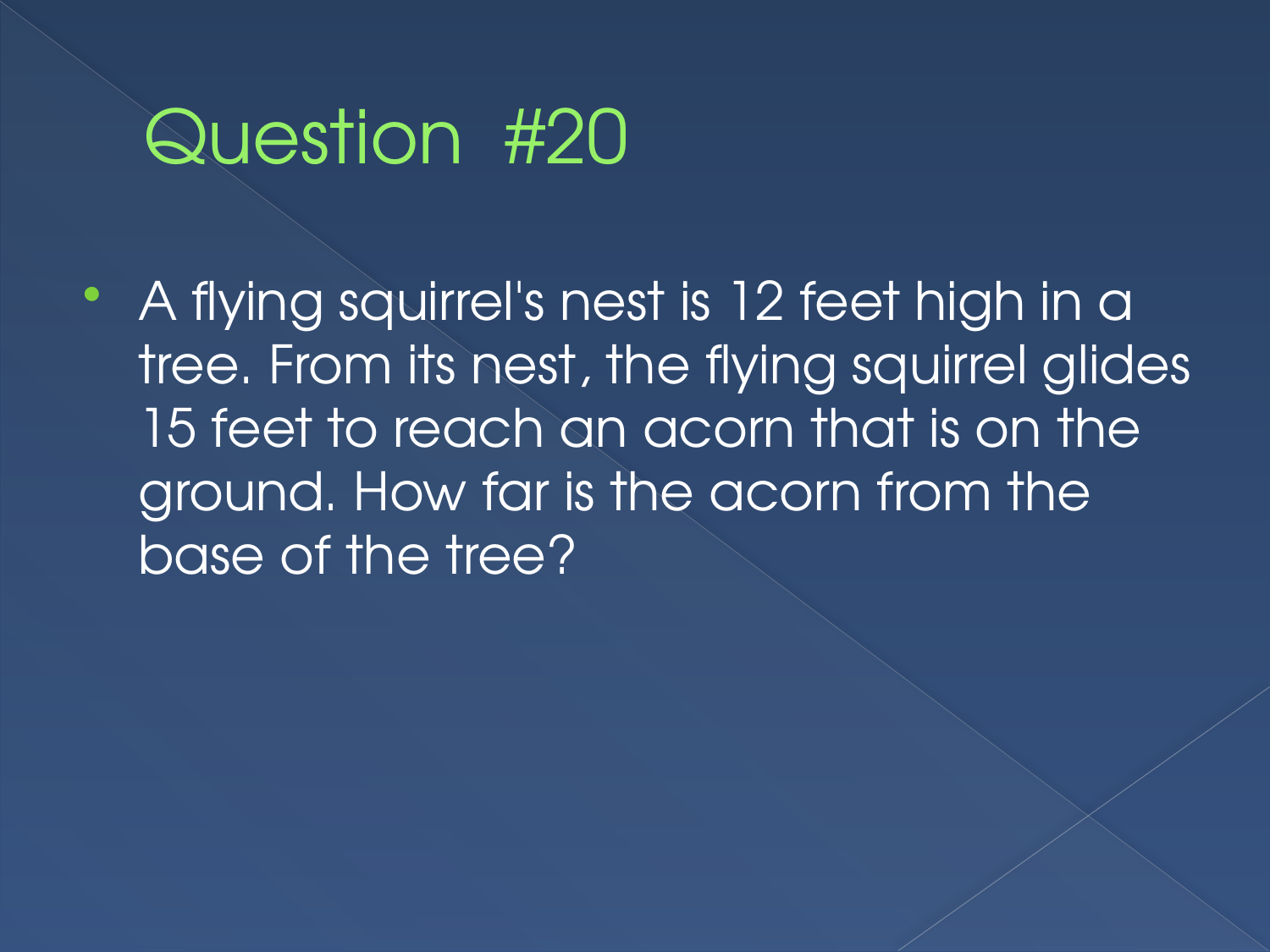

# Question  #20
A flying squirrel's nest is 12 feet high in a tree. From its nest, the flying squirrel glides 15 feet to reach an acorn that is on the ground. How far is the acorn from the base of the tree?